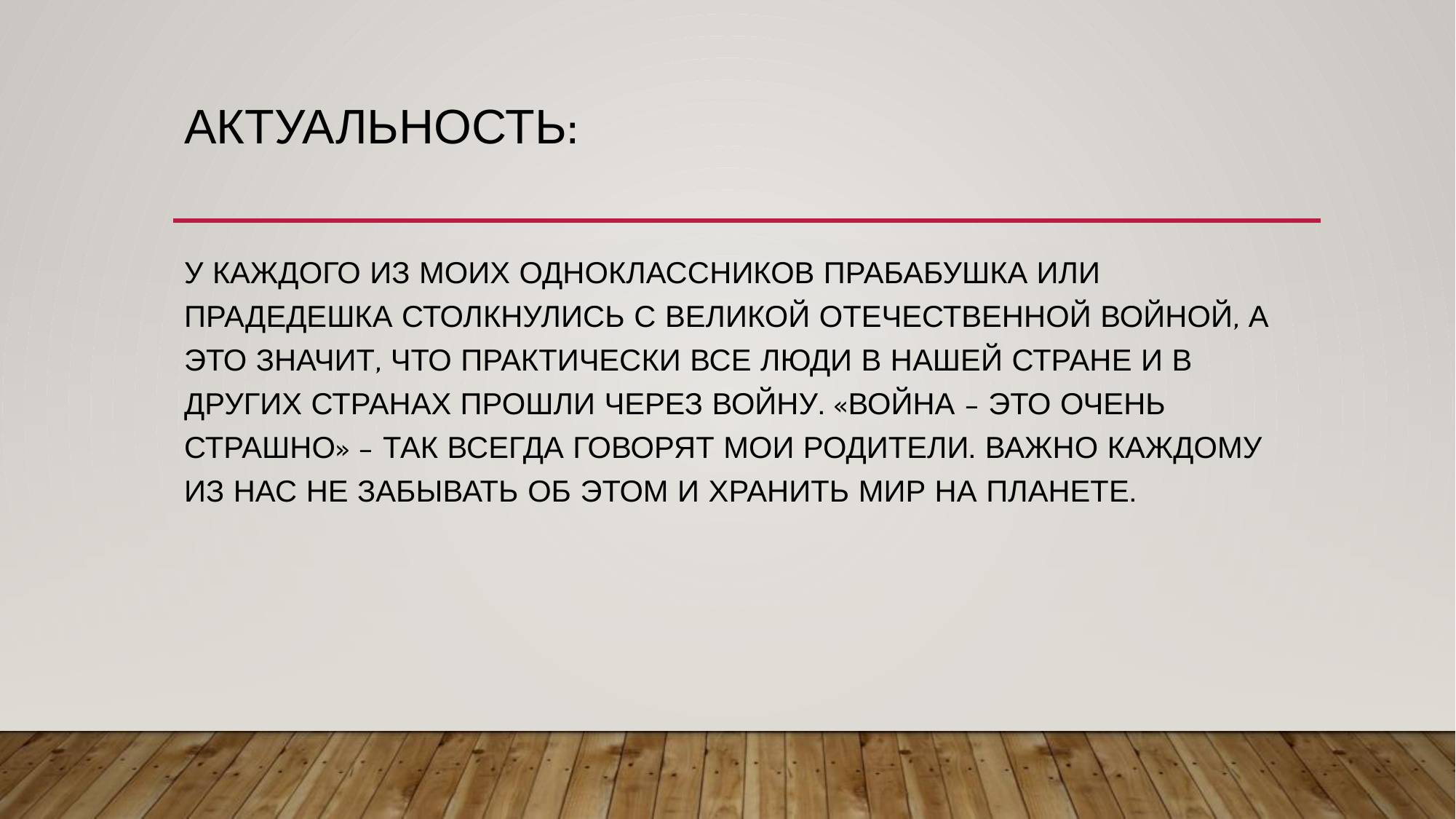

# АКТУАЛЬНОСТЬ:
У КАЖДОГО ИЗ МОИХ ОДНОКЛАССНИКОВ ПРАБАБУШКА ИЛИ ПРАДЕДЕШКА СТОЛКНУЛИСЬ С ВЕЛИКОЙ ОТЕЧЕСТВЕННОЙ ВОЙНОЙ, А ЭТО ЗНАЧИТ, ЧТО ПРАКТИЧЕСКИ ВСЕ ЛЮДИ В НАШЕЙ СТРАНЕ И В ДРУГИХ СТРАНАХ ПРОШЛИ ЧЕРЕЗ ВОЙНУ. «ВОЙНА – ЭТО ОЧЕНЬ СТРАШНО» – ТАК ВСЕГДА ГОВОРЯТ МОИ РОДИТЕЛИ. ВАЖНО КАЖДОМУ ИЗ НАС НЕ ЗАБЫВАТЬ ОБ ЭТОМ И ХРАНИТЬ МИР НА ПЛАНЕТЕ.